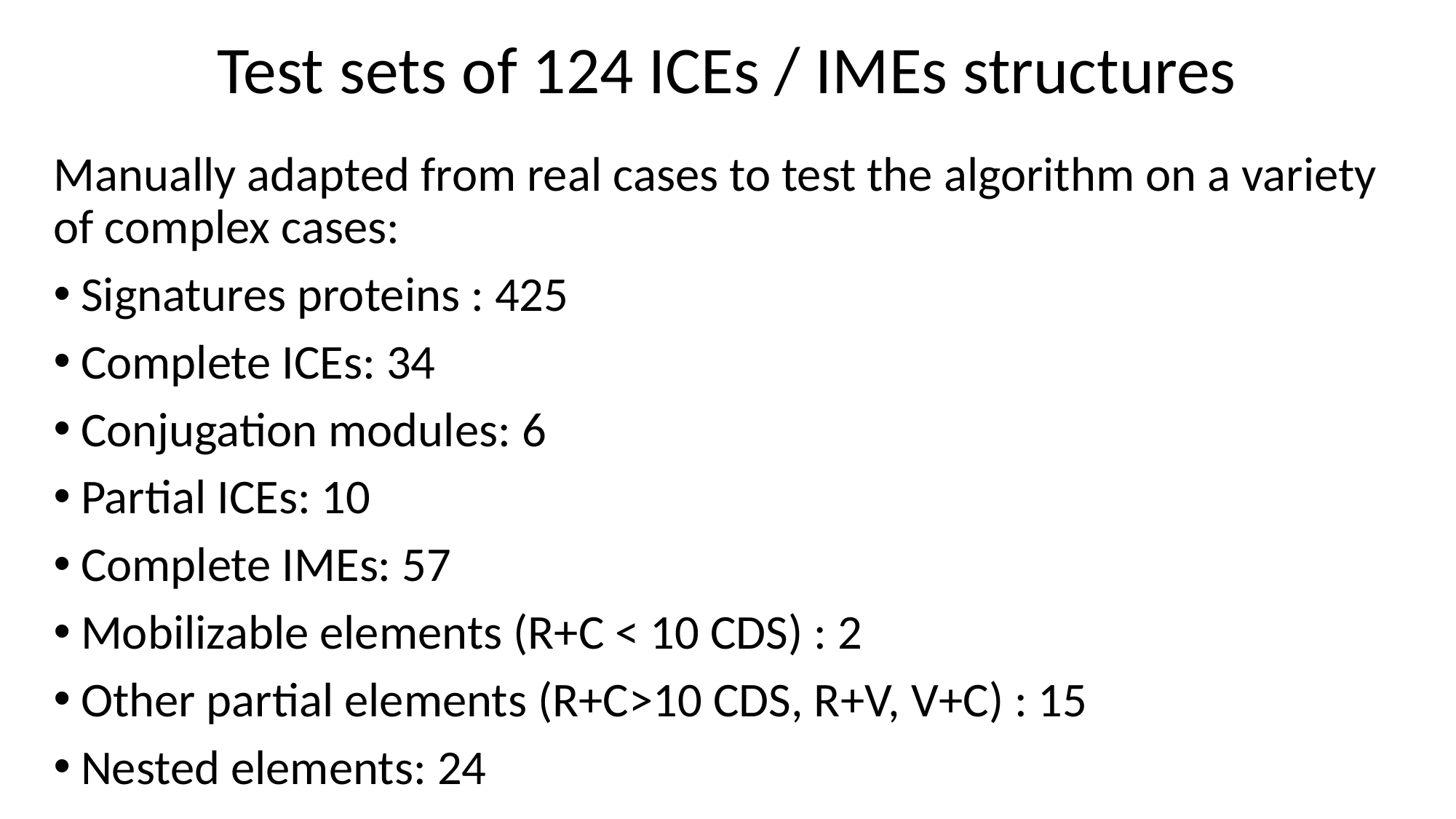

# Test sets of 124 ICEs / IMEs structures
Manually adapted from real cases to test the algorithm on a variety of complex cases:
Signatures proteins : 425
Complete ICEs: 34
Conjugation modules: 6
Partial ICEs: 10
Complete IMEs: 57
Mobilizable elements (R+C < 10 CDS) : 2
Other partial elements (R+C>10 CDS, R+V, V+C) : 15
Nested elements: 24